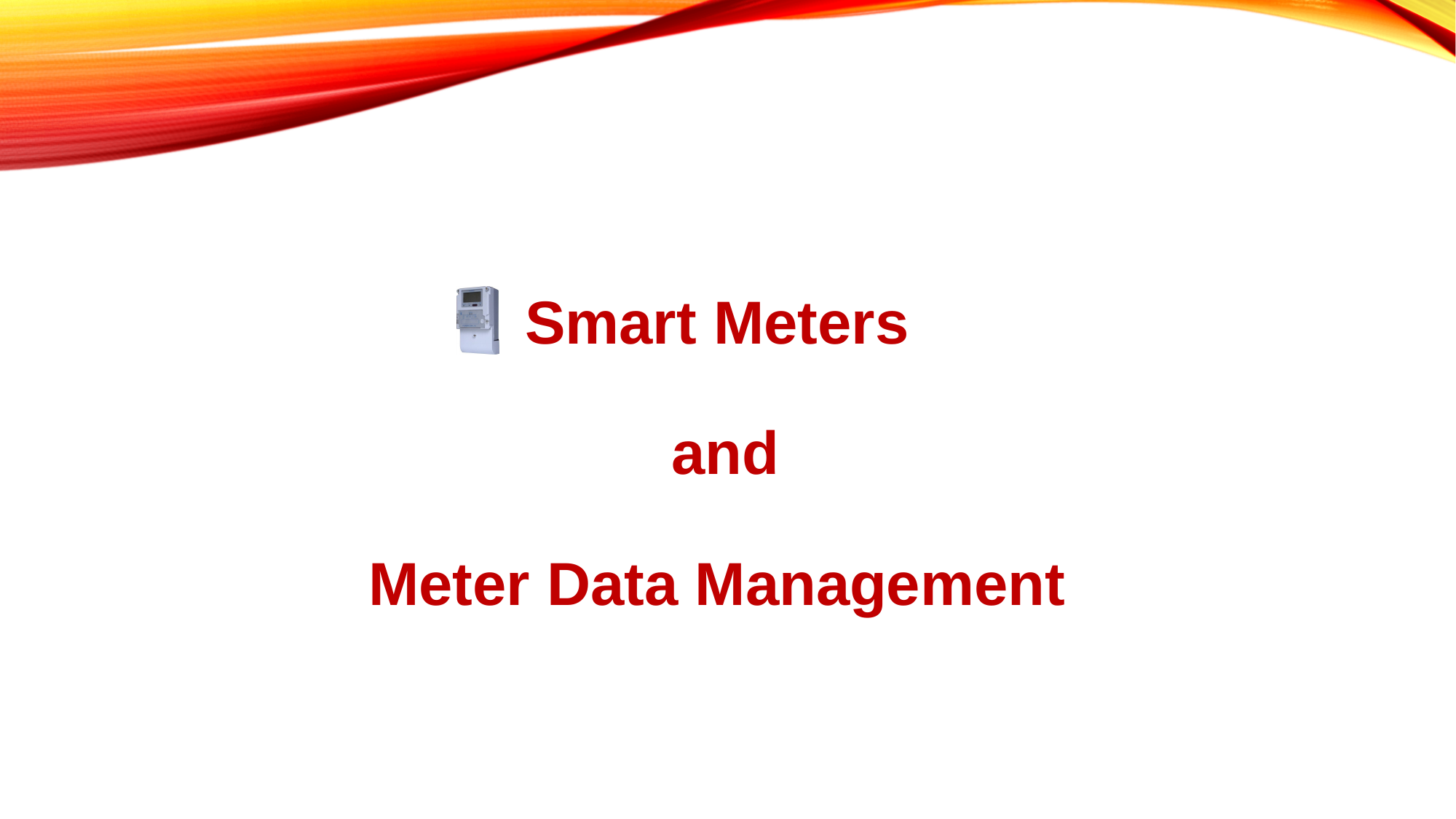

# Smart Meters and Meter Data Management